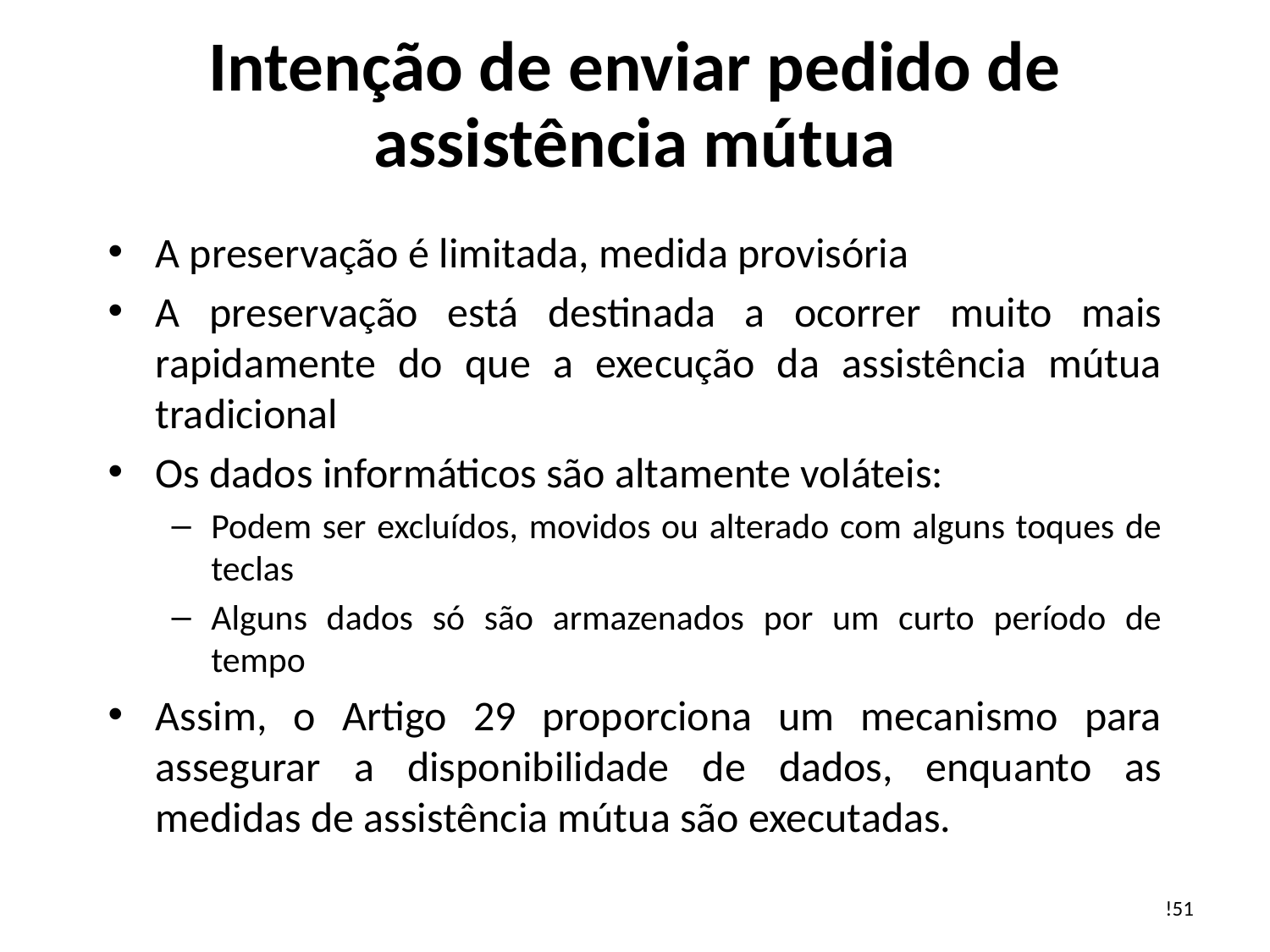

# Intenção de enviar pedido de assistência mútua
A preservação é limitada, medida provisória
A preservação está destinada a ocorrer muito mais rapidamente do que a execução da assistência mútua tradicional
Os dados informáticos são altamente voláteis:
Podem ser excluídos, movidos ou alterado com alguns toques de teclas
Alguns dados só são armazenados por um curto período de tempo
Assim, o Artigo 29 proporciona um mecanismo para assegurar a disponibilidade de dados, enquanto as medidas de assistência mútua são executadas.
!51